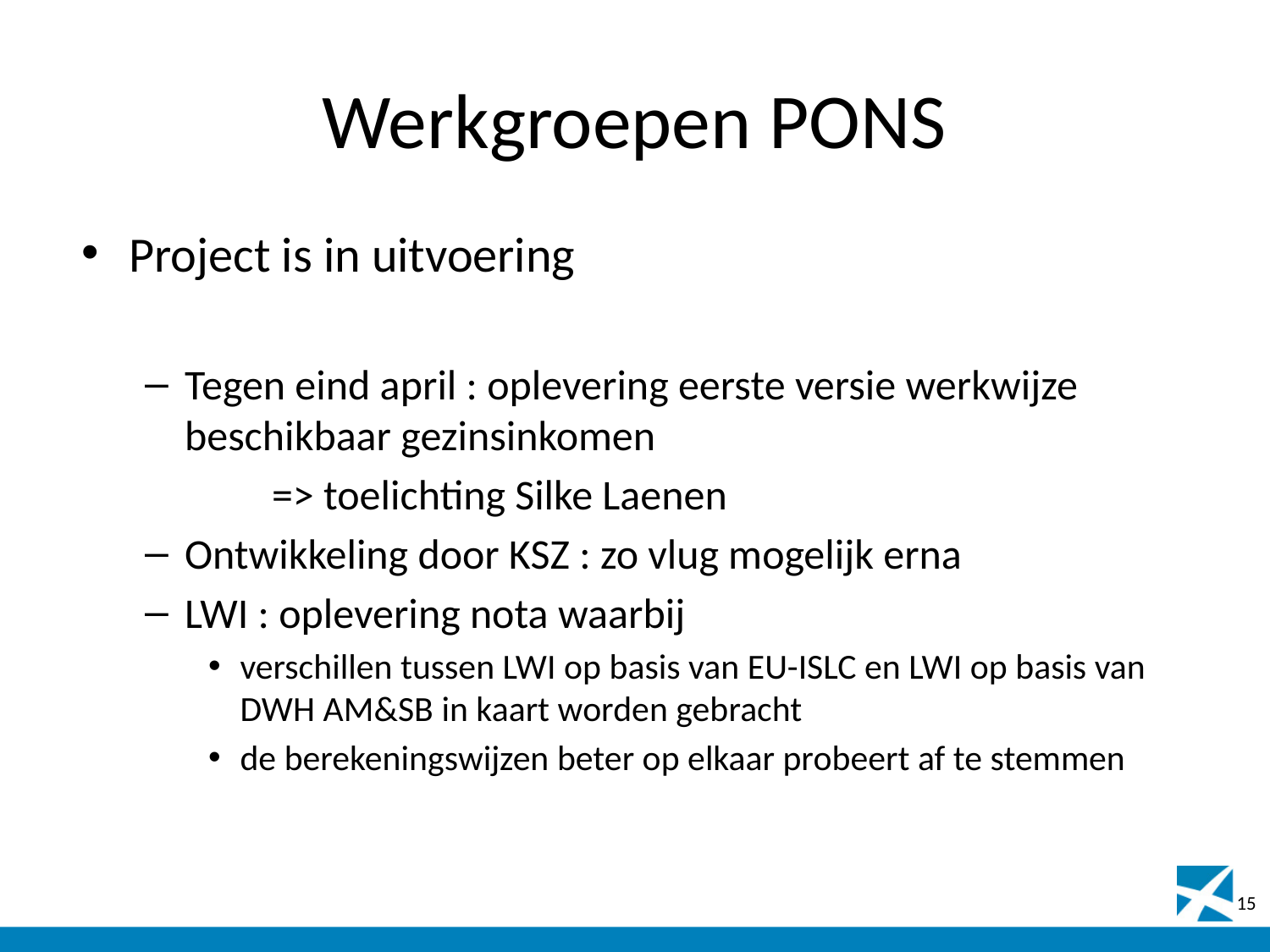

# Werkgroepen PONS
Project is in uitvoering

Tegen eind april : oplevering eerste versie werkwijze beschikbaar gezinsinkomen
	=> toelichting Silke Laenen
Ontwikkeling door KSZ : zo vlug mogelijk erna
LWI : oplevering nota waarbij
verschillen tussen LWI op basis van EU-ISLC en LWI op basis van DWH AM&SB in kaart worden gebracht
de berekeningswijzen beter op elkaar probeert af te stemmen